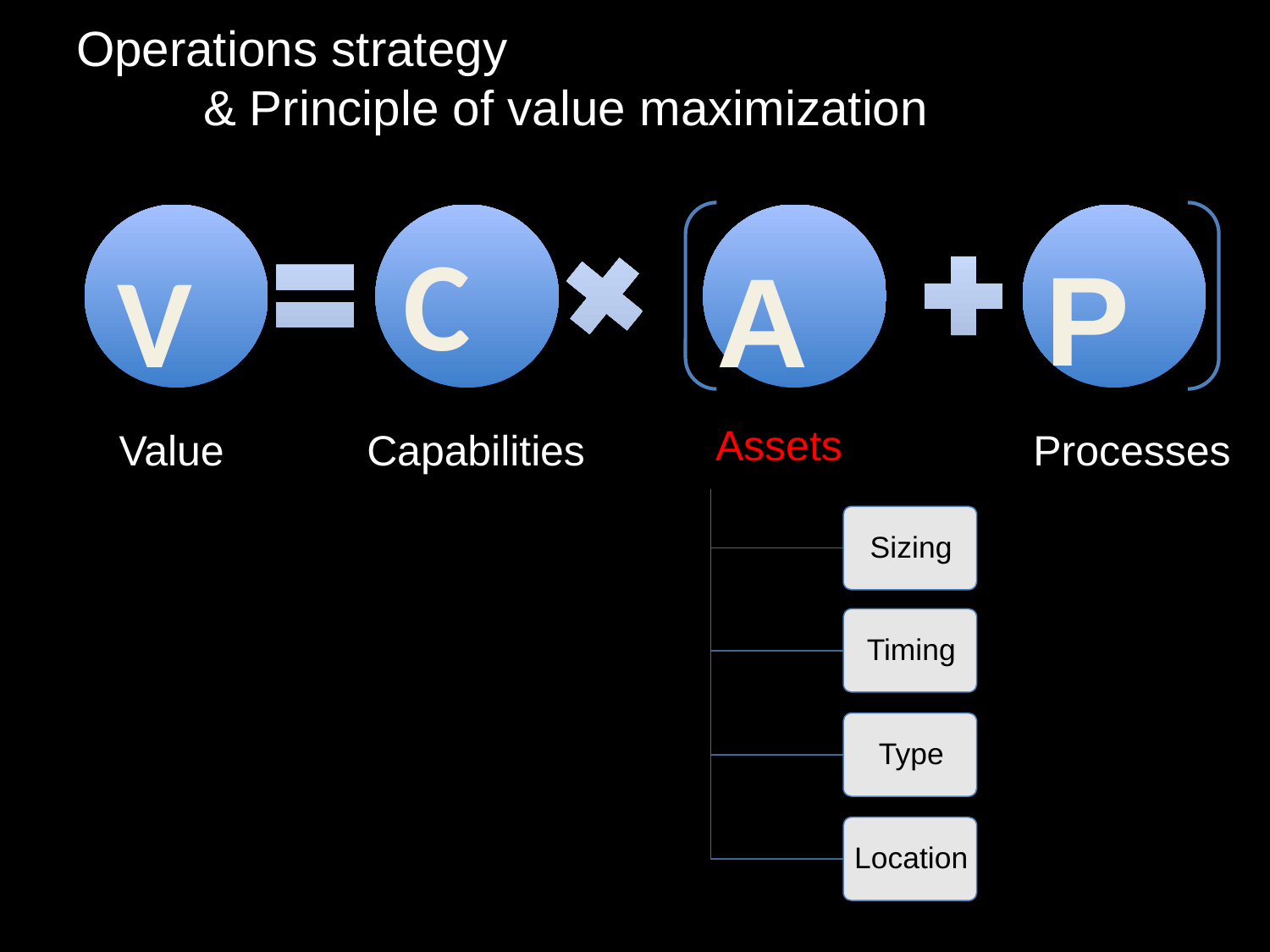

# Operations strategy & Principle of value maximization

A
C
P
V
Assets
Sizing
Timing
Type
Location
Value
Capabilities
Processes